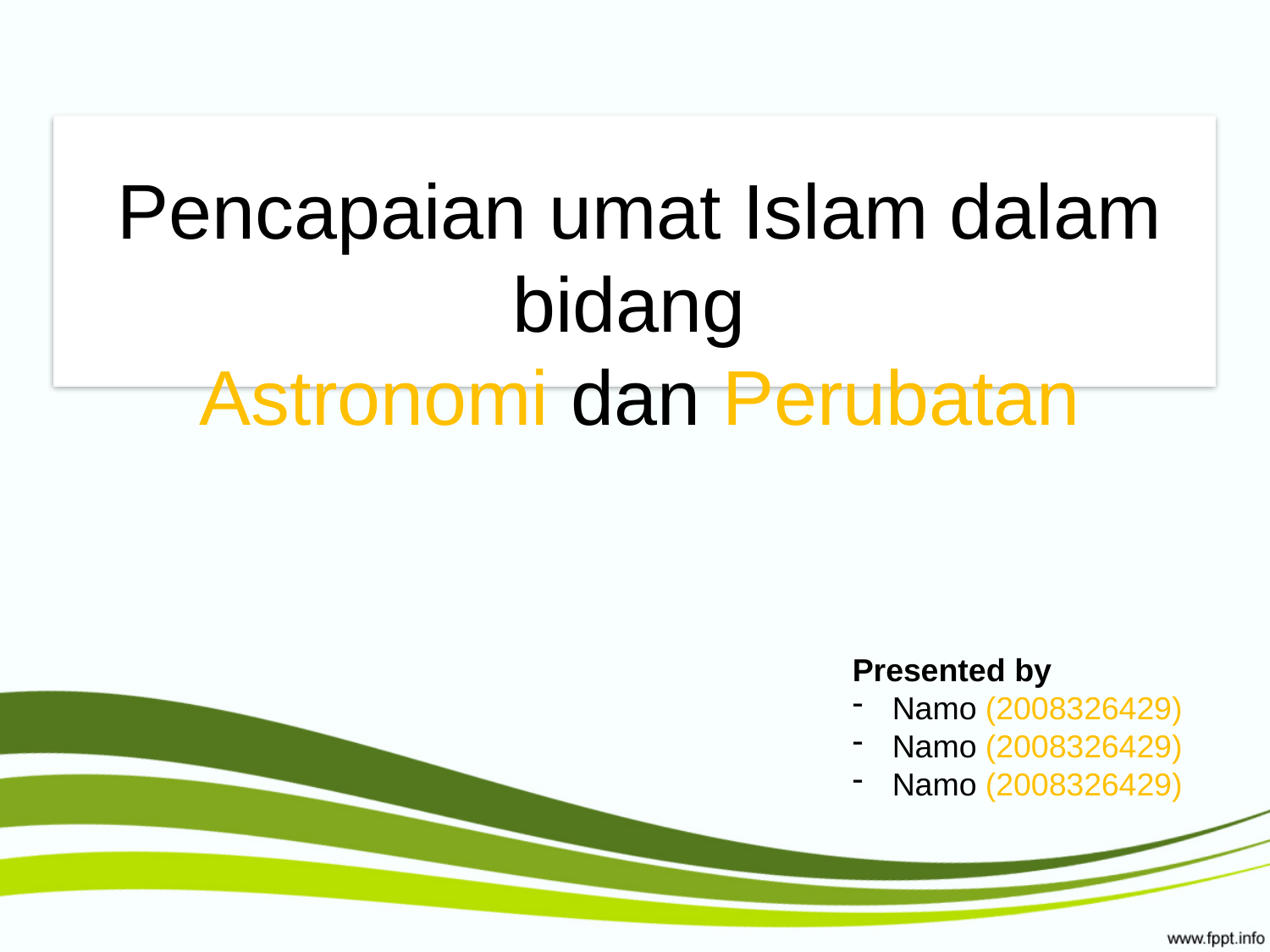

Pencapaian umat Islam dalam bidang
Astronomi dan Perubatan
Presented by
Namo (2008326429)
Namo (2008326429)
Namo (2008326429)